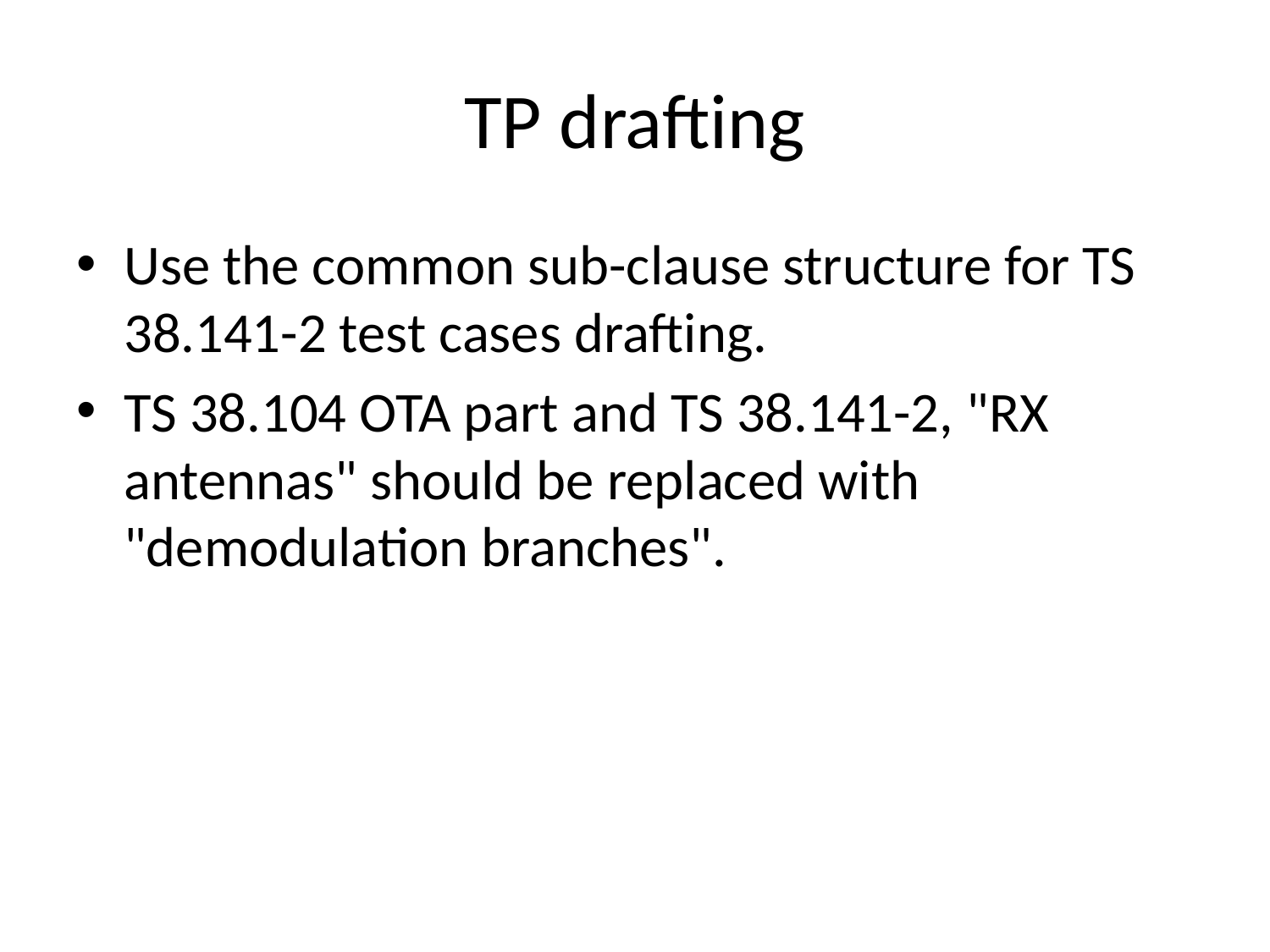

# TP drafting
Use the common sub-clause structure for TS 38.141-2 test cases drafting.
TS 38.104 OTA part and TS 38.141-2, "RX antennas" should be replaced with "demodulation branches".